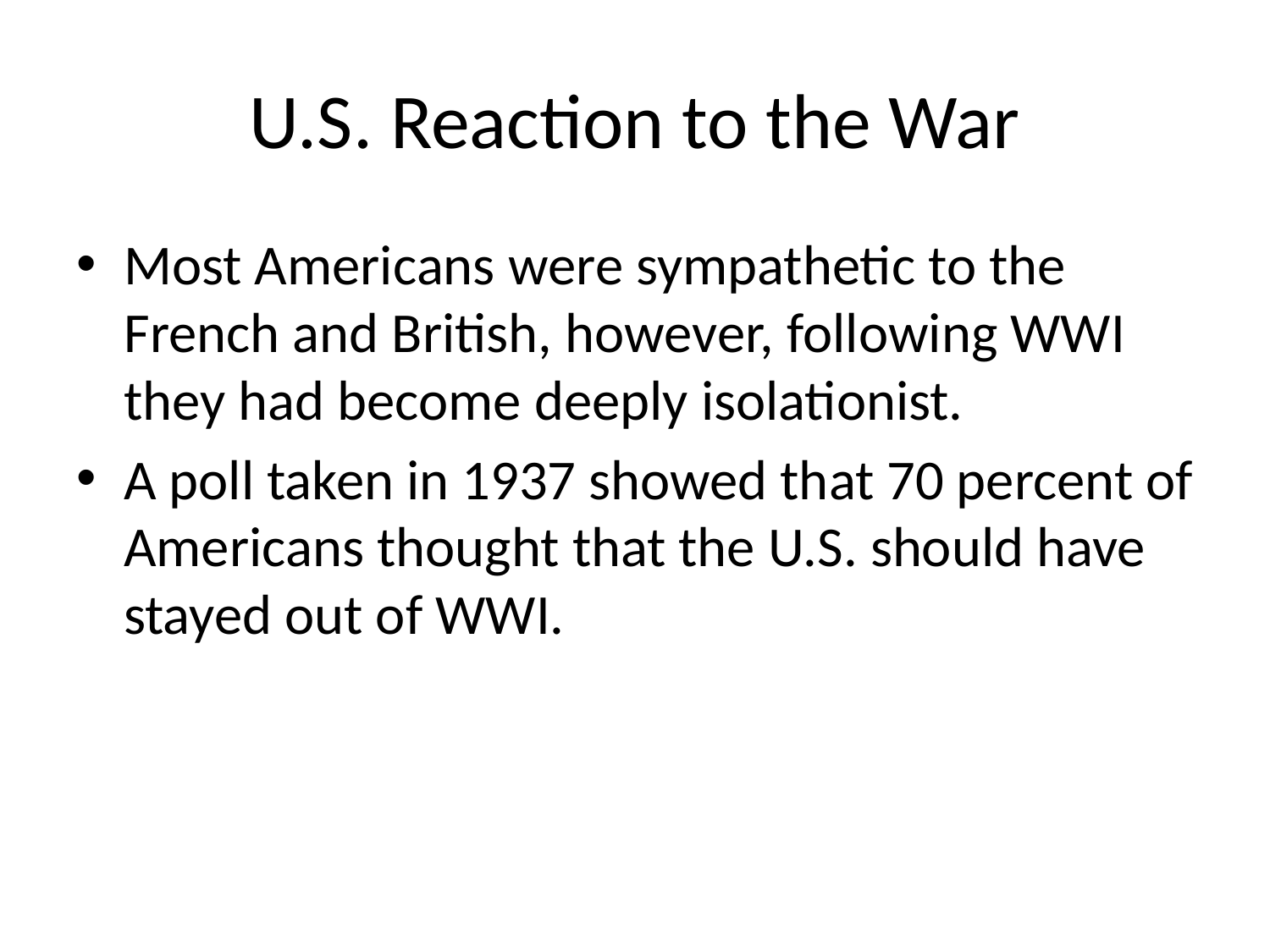

# U.S. Reaction to the War
Most Americans were sympathetic to the French and British, however, following WWI they had become deeply isolationist.
A poll taken in 1937 showed that 70 percent of Americans thought that the U.S. should have stayed out of WWI.